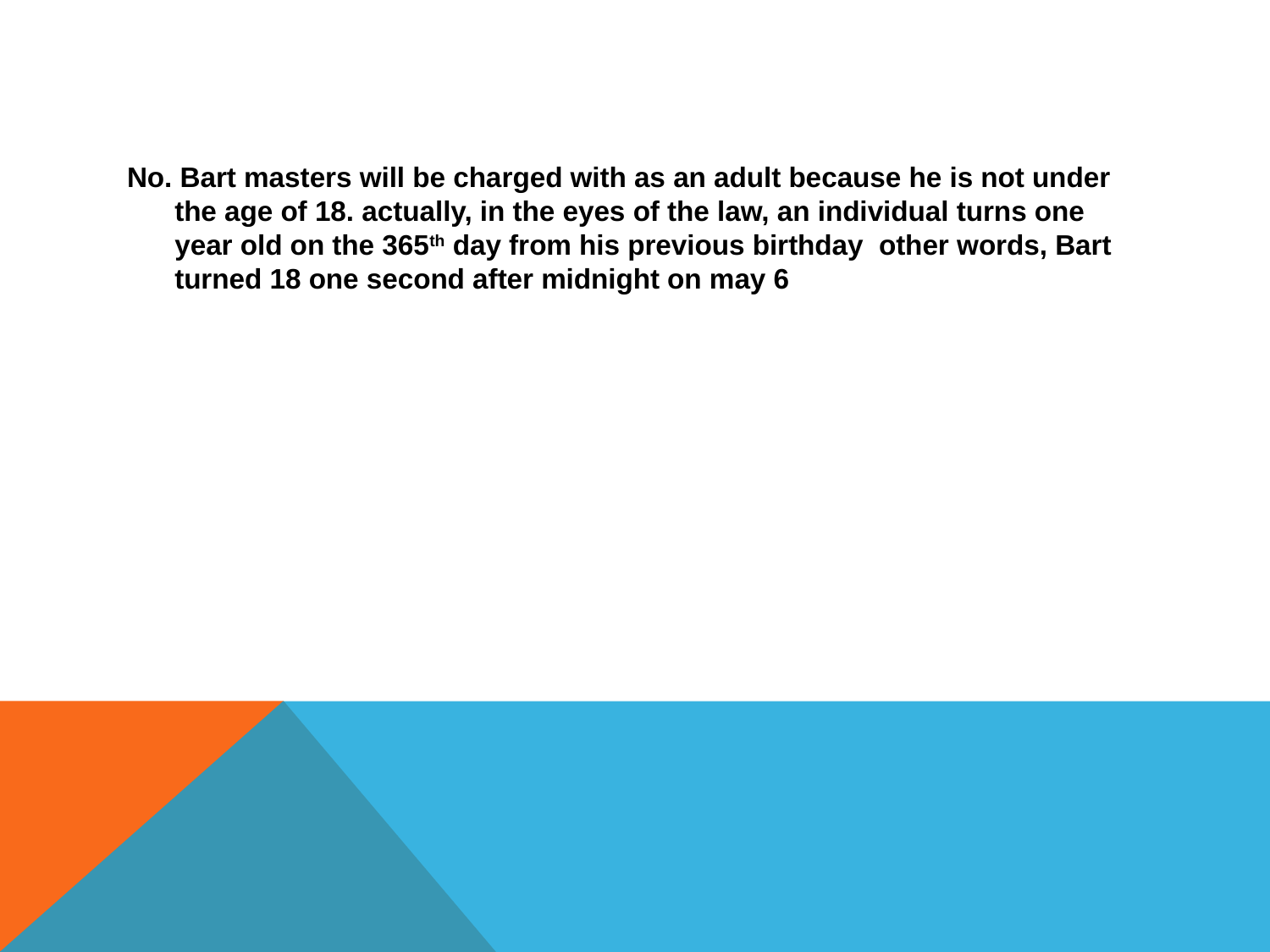

No. Bart masters will be charged with as an adult because he is not under the age of 18. actually, in the eyes of the law, an individual turns one year old on the 365th day from his previous birthday  other words, Bart turned 18 one second after midnight on may 6